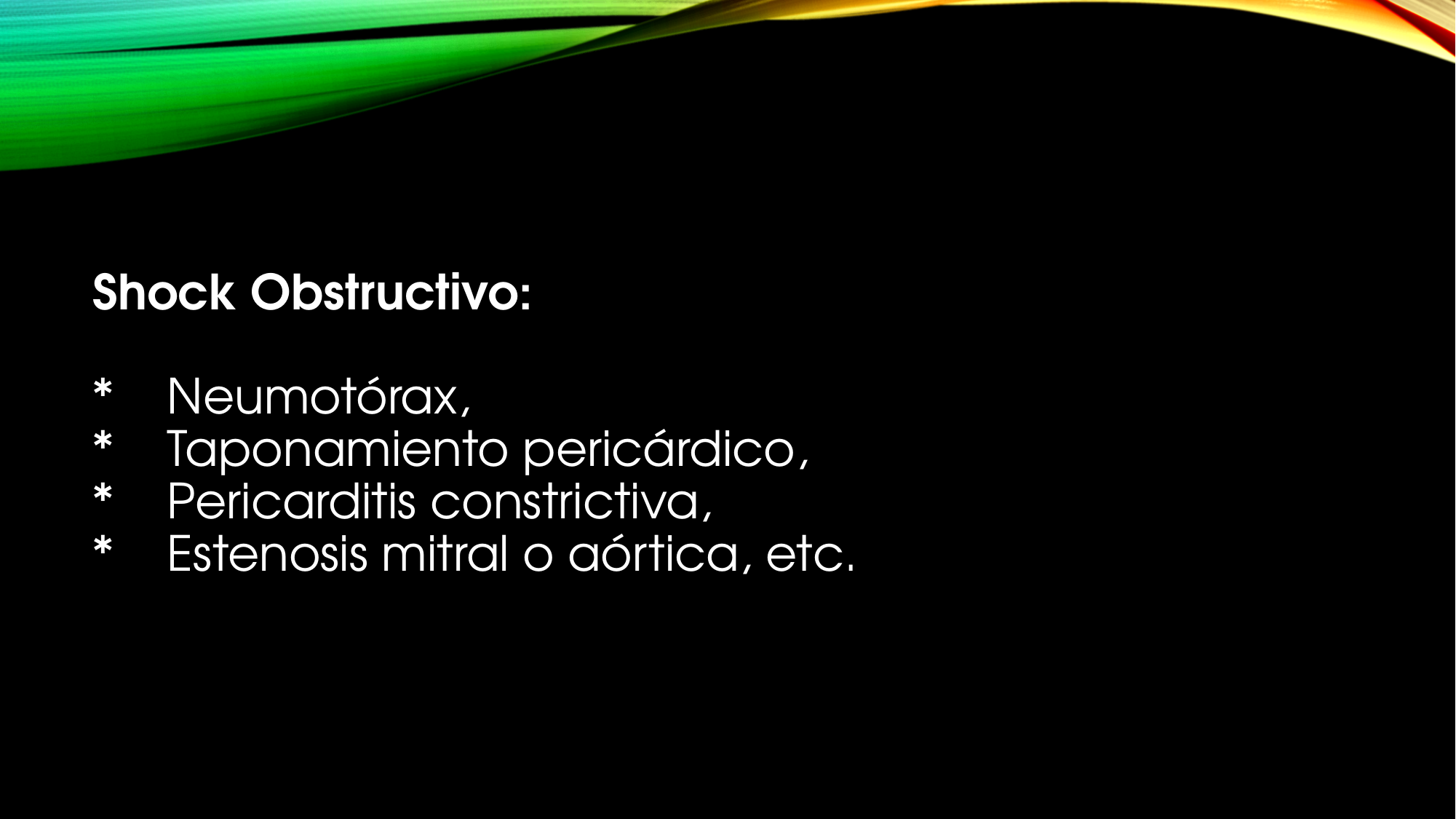

Shock Obstructivo:
*    Neumotórax,
*    Taponamiento pericárdico,
*    Pericarditis constrictiva,
*    Estenosis mitral o aórtica, etc.